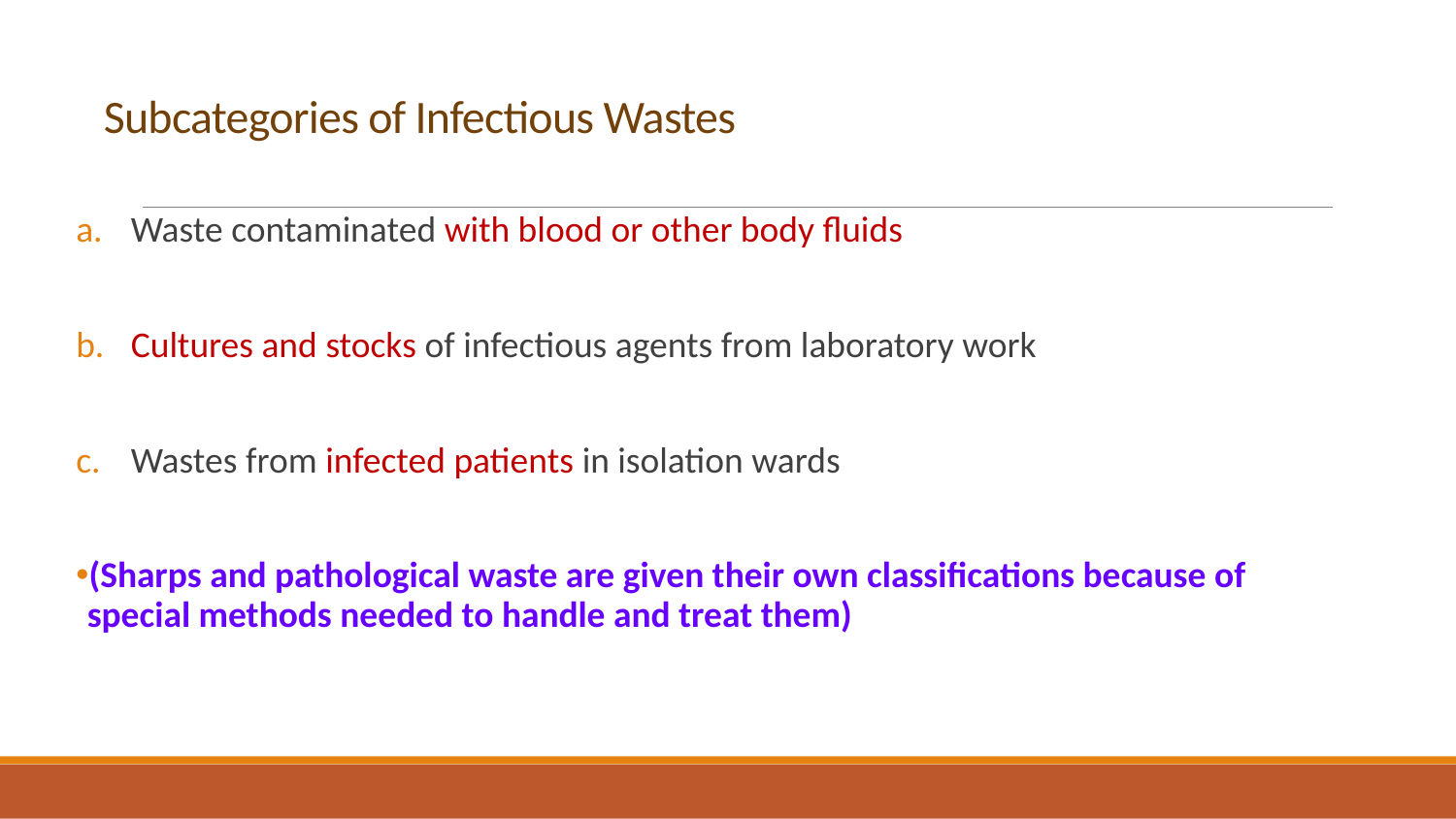

# Subcategories of Infectious Wastes
Waste contaminated with blood or other body fluids

Cultures and stocks of infectious agents from laboratory work

Wastes from infected patients in isolation wards

(Sharps and pathological waste are given their own classifications because of special methods needed to handle and treat them)